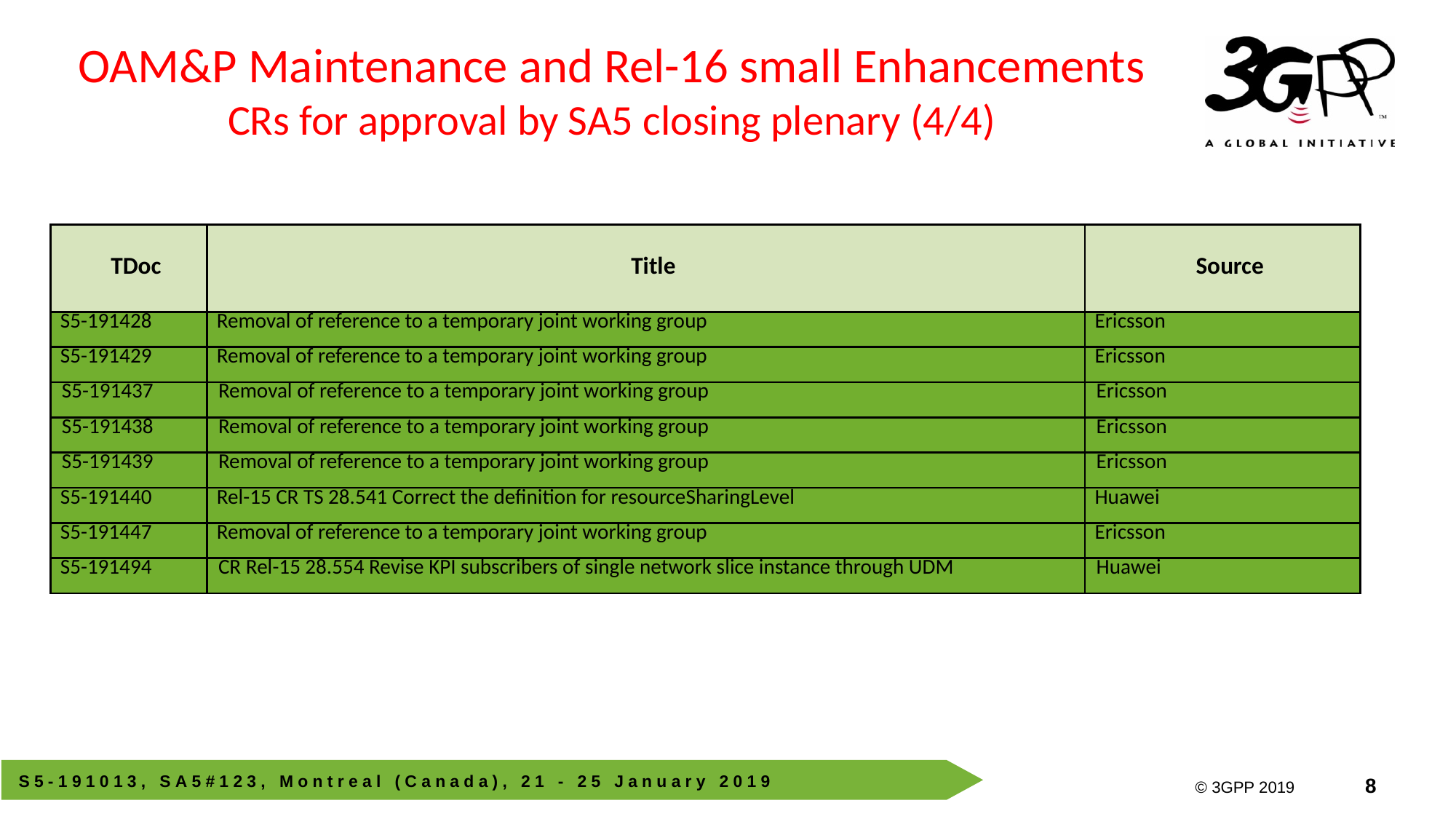

OAM&P Maintenance and Rel-16 small Enhancements
CRs for approval by SA5 closing plenary (4/4)
| TDoc | Title | Source |
| --- | --- | --- |
| S5-191428 | Removal of reference to a temporary joint working group | Ericsson |
| S5-191429 | Removal of reference to a temporary joint working group | Ericsson |
| S5-191437 | Removal of reference to a temporary joint working group | Ericsson |
| S5-191438 | Removal of reference to a temporary joint working group | Ericsson |
| S5-191439 | Removal of reference to a temporary joint working group | Ericsson |
| S5-191440 | Rel-15 CR TS 28.541 Correct the definition for resourceSharingLevel | Huawei |
| S5-191447 | Removal of reference to a temporary joint working group | Ericsson |
| S5-191494 | CR Rel-15 28.554 Revise KPI subscribers of single network slice instance through UDM | Huawei |